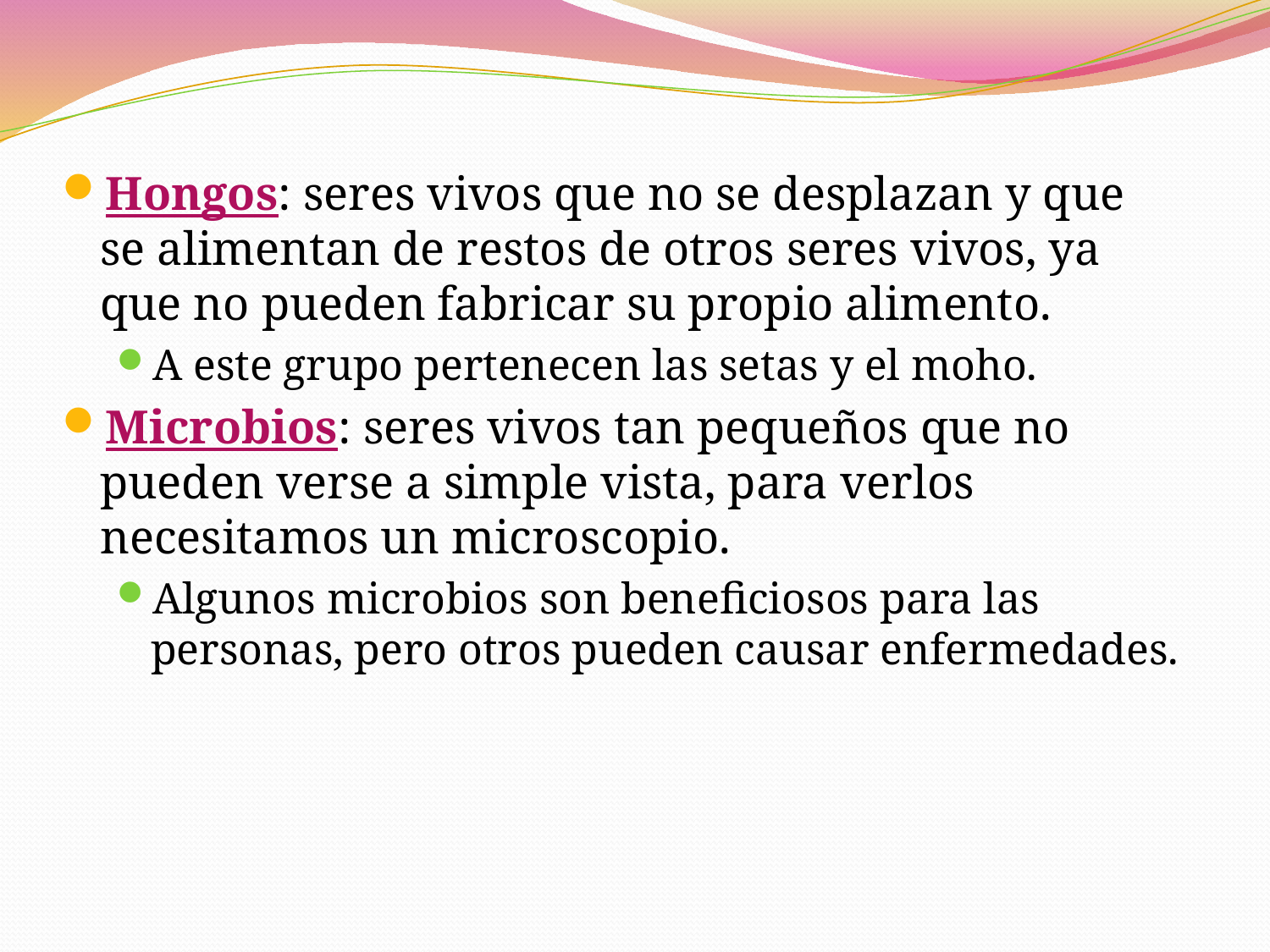

Hongos: seres vivos que no se desplazan y que se alimentan de restos de otros seres vivos, ya que no pueden fabricar su propio alimento.
A este grupo pertenecen las setas y el moho.
Microbios: seres vivos tan pequeños que no pueden verse a simple vista, para verlos necesitamos un microscopio.
Algunos microbios son beneficiosos para las personas, pero otros pueden causar enfermedades.